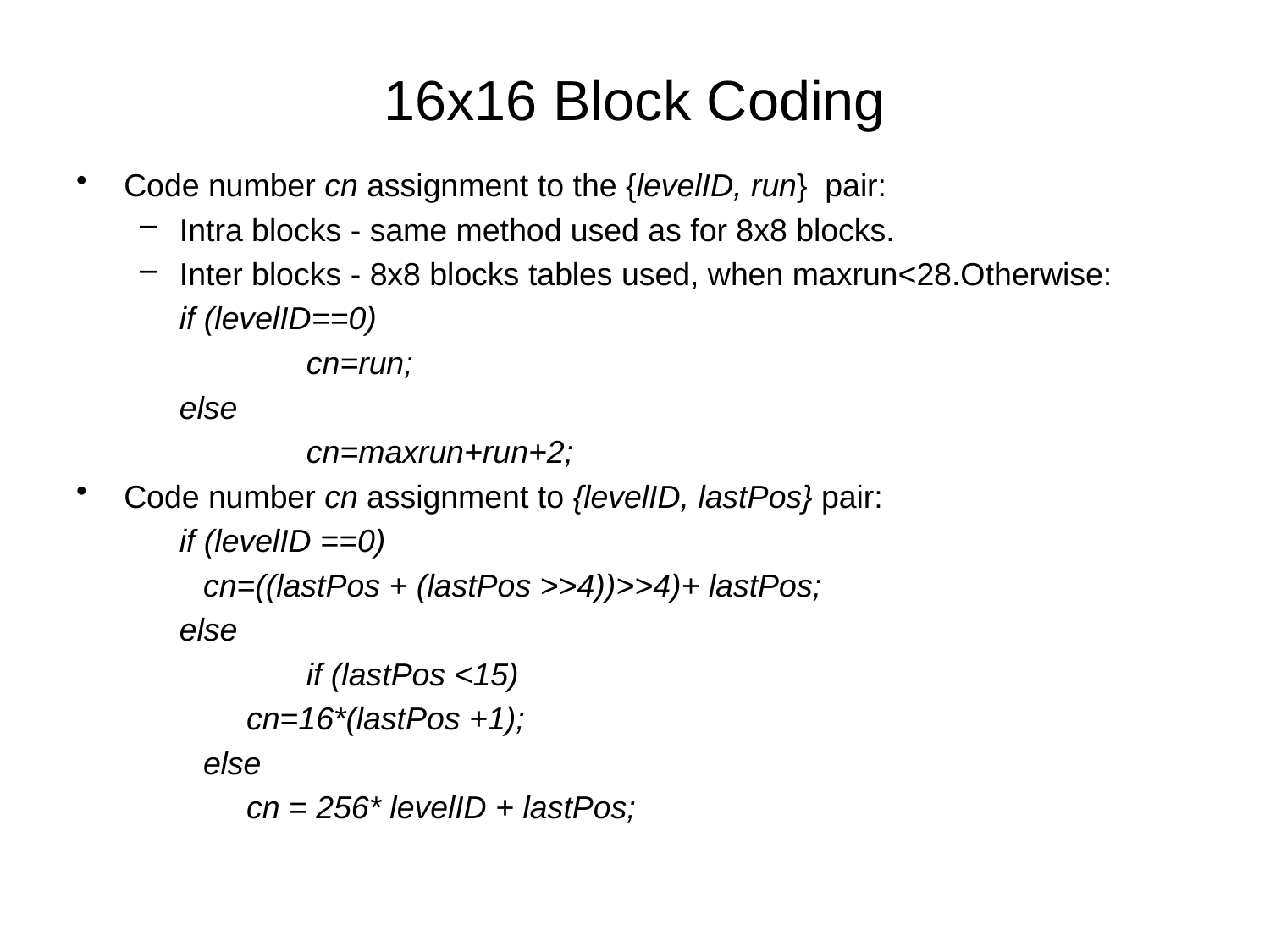

# 16x16 Block Coding
Code number cn assignment to the {levelID, run}  pair:
Intra blocks - same method used as for 8x8 blocks.
Inter blocks - 8x8 blocks tables used, when maxrun<28.Otherwise:
	if (levelID==0)
      	cn=run;
    	else
      	cn=maxrun+run+2;
Code number cn assignment to {levelID, lastPos} pair:
	if (levelID ==0)
cn=((lastPos + (lastPos >>4))>>4)+ lastPos;
	else
 		if (lastPos <15)
            cn=16*(lastPos +1);
else
            cn = 256* levelID + lastPos;